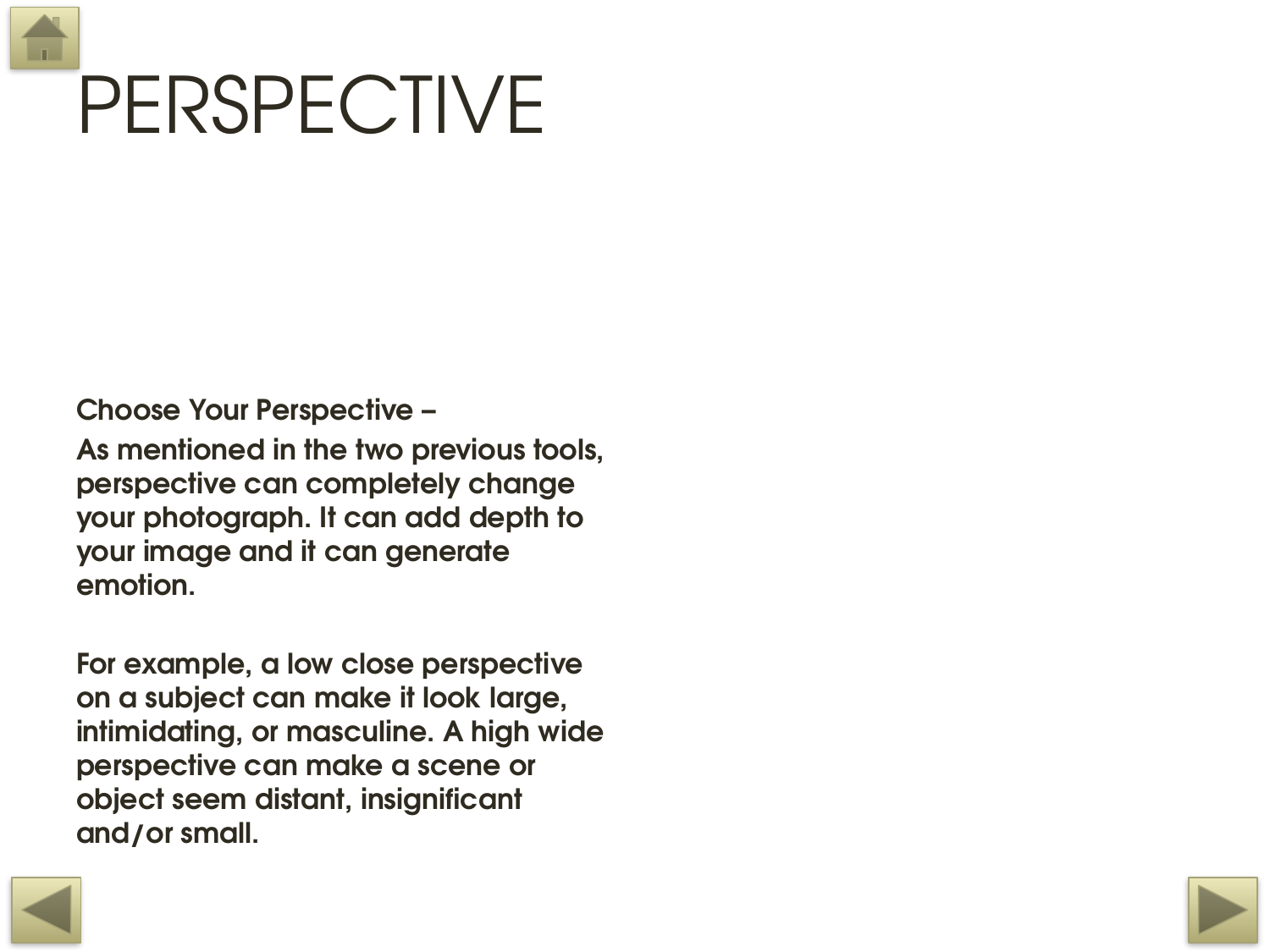

# PERSPECTIVE
Choose Your Perspective –
As mentioned in the two previous tools, perspective can completely change your photograph. It can add depth to your image and it can generate emotion.

For example, a low close perspective on a subject can make it look large, intimidating, or masculine. A high wide perspective can make a scene or object seem distant, insignificant and/or small.